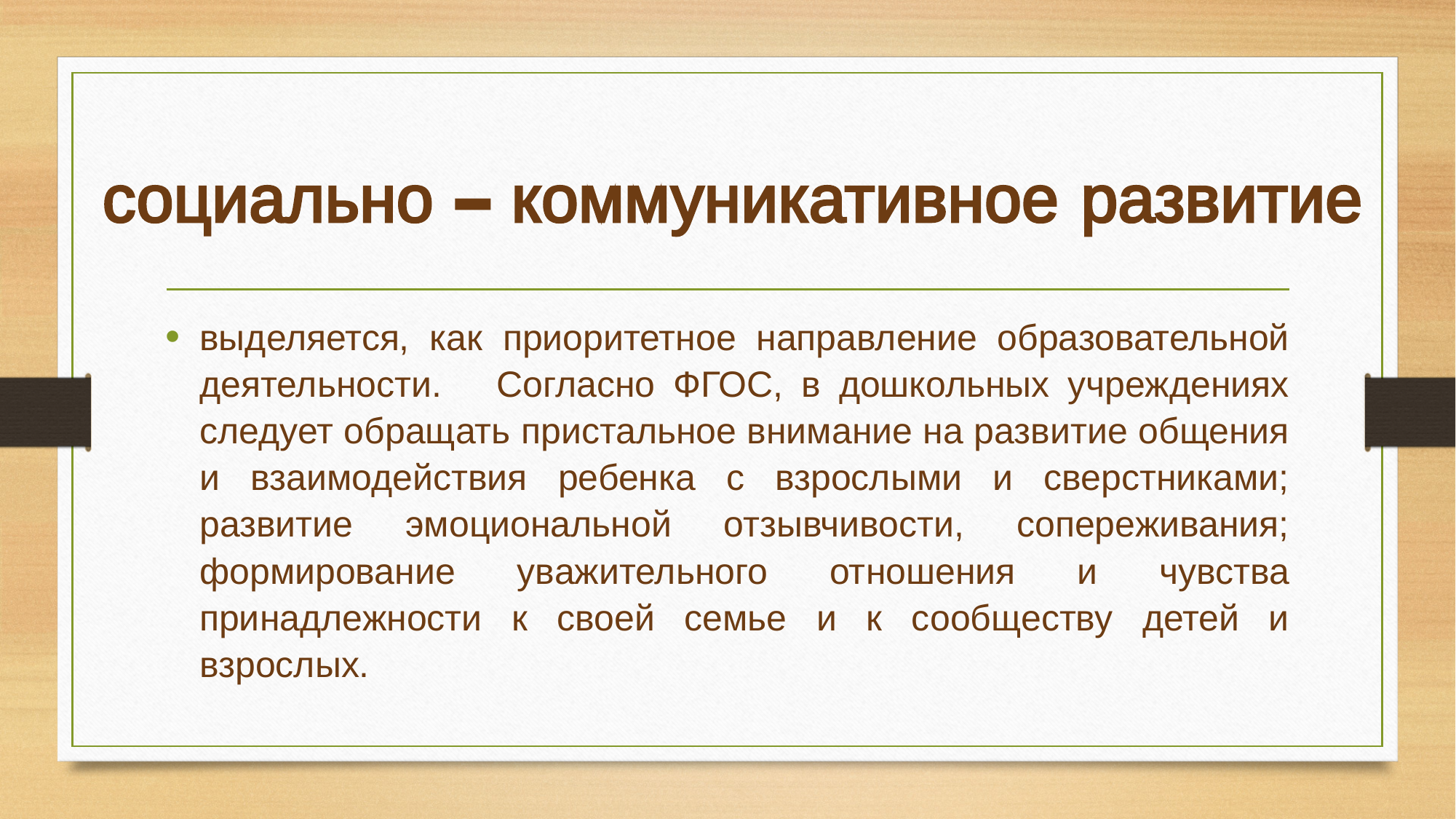

# социально – коммуникативное развитие
выделяется, как приоритетное направление образовательной деятельности.   Согласно ФГОС, в дошкольных учреждениях следует обращать пристальное внимание на развитие общения и взаимодействия ребенка с взрослыми и сверстниками; развитие эмоциональной отзывчивости, сопереживания; формирование уважительного отношения и чувства принадлежности к своей семье и к сообществу детей и взрослых.